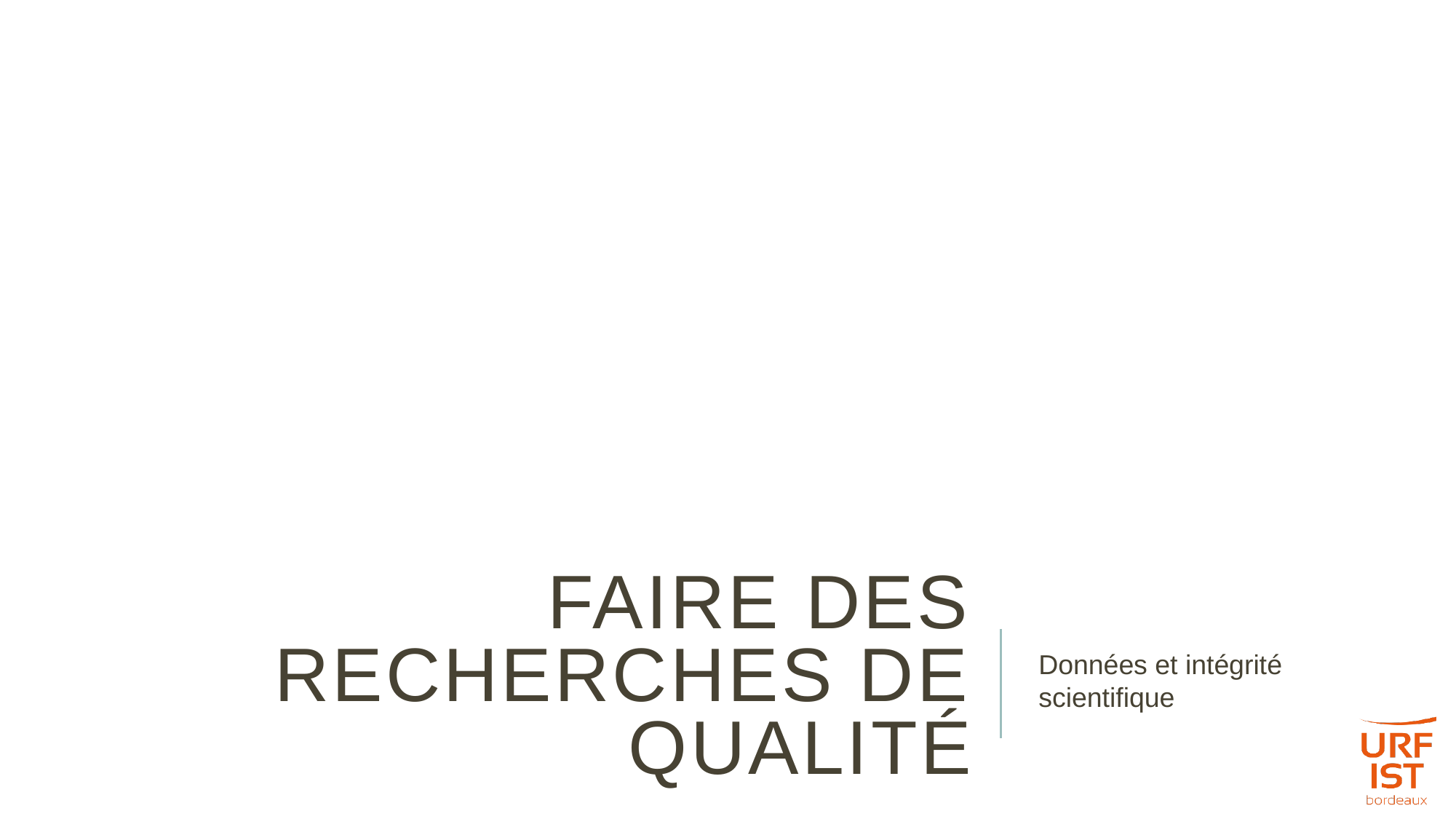

# Faire des recherches de qualité
Données et intégrité scientifique